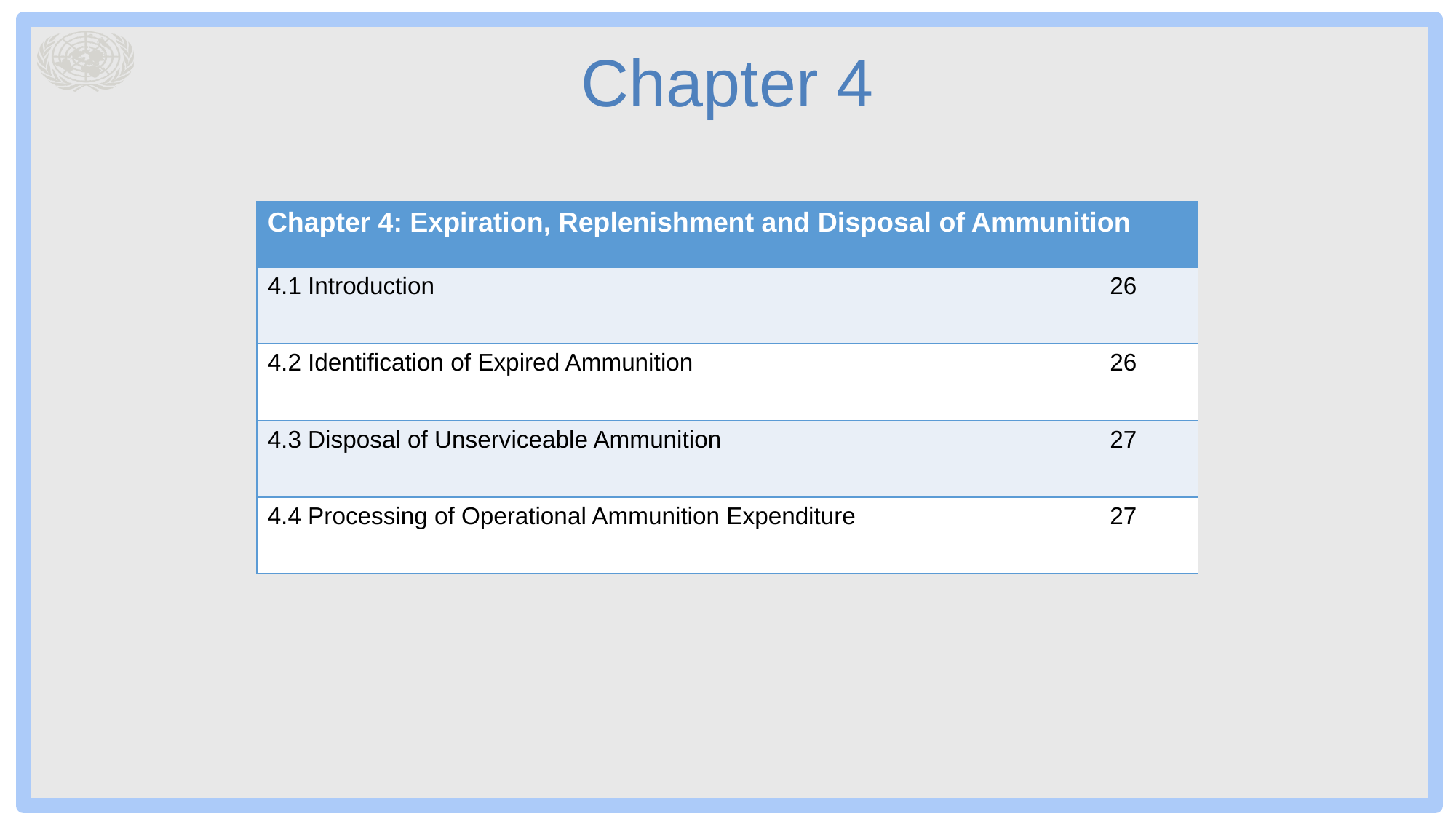

# Chapter 4
| Chapter 4: Expiration, Replenishment and Disposal of Ammunition | Chapter 4: Expiration, Replenishment and Disposal of Ammunition |
| --- | --- |
| 4.1 Introduction | 26 |
| 4.2 Identification of Expired Ammunition | 26 |
| 4.3 Disposal of Unserviceable Ammunition | 27 |
| 4.4 Processing of Operational Ammunition Expenditure | 27 |